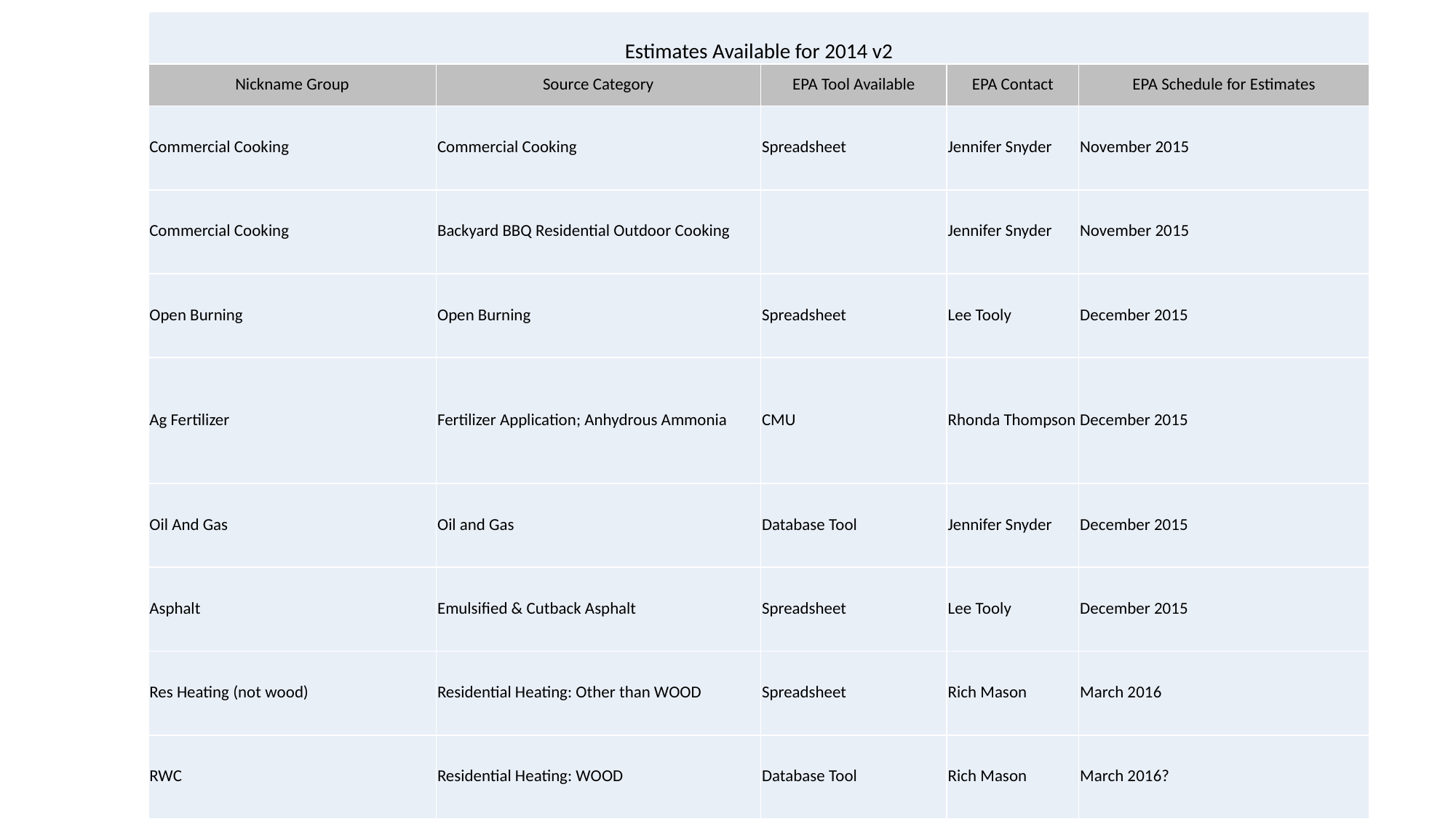

| Estimates Available for 2014 v2 |  |  |  |  |
| --- | --- | --- | --- | --- |
| Nickname Group | Source Category | EPA Tool Available | EPA Contact | EPA Schedule for Estimates |
| Commercial Cooking | Commercial Cooking | Spreadsheet | Jennifer Snyder | November 2015 |
| Commercial Cooking | Backyard BBQ Residential Outdoor Cooking |  | Jennifer Snyder | November 2015 |
| Open Burning | Open Burning | Spreadsheet | Lee Tooly | December 2015 |
| Ag Fertilizer | Fertilizer Application; Anhydrous Ammonia | CMU | Rhonda Thompson | December 2015 |
| Oil And Gas | Oil and Gas | Database Tool | Jennifer Snyder | December 2015 |
| Asphalt | Emulsified & Cutback Asphalt | Spreadsheet | Lee Tooly | December 2015 |
| Res Heating (not wood) | Residential Heating: Other than WOOD | Spreadsheet | Rich Mason | March 2016 |
| RWC | Residential Heating: WOOD | Database Tool | Rich Mason | March 2016? |